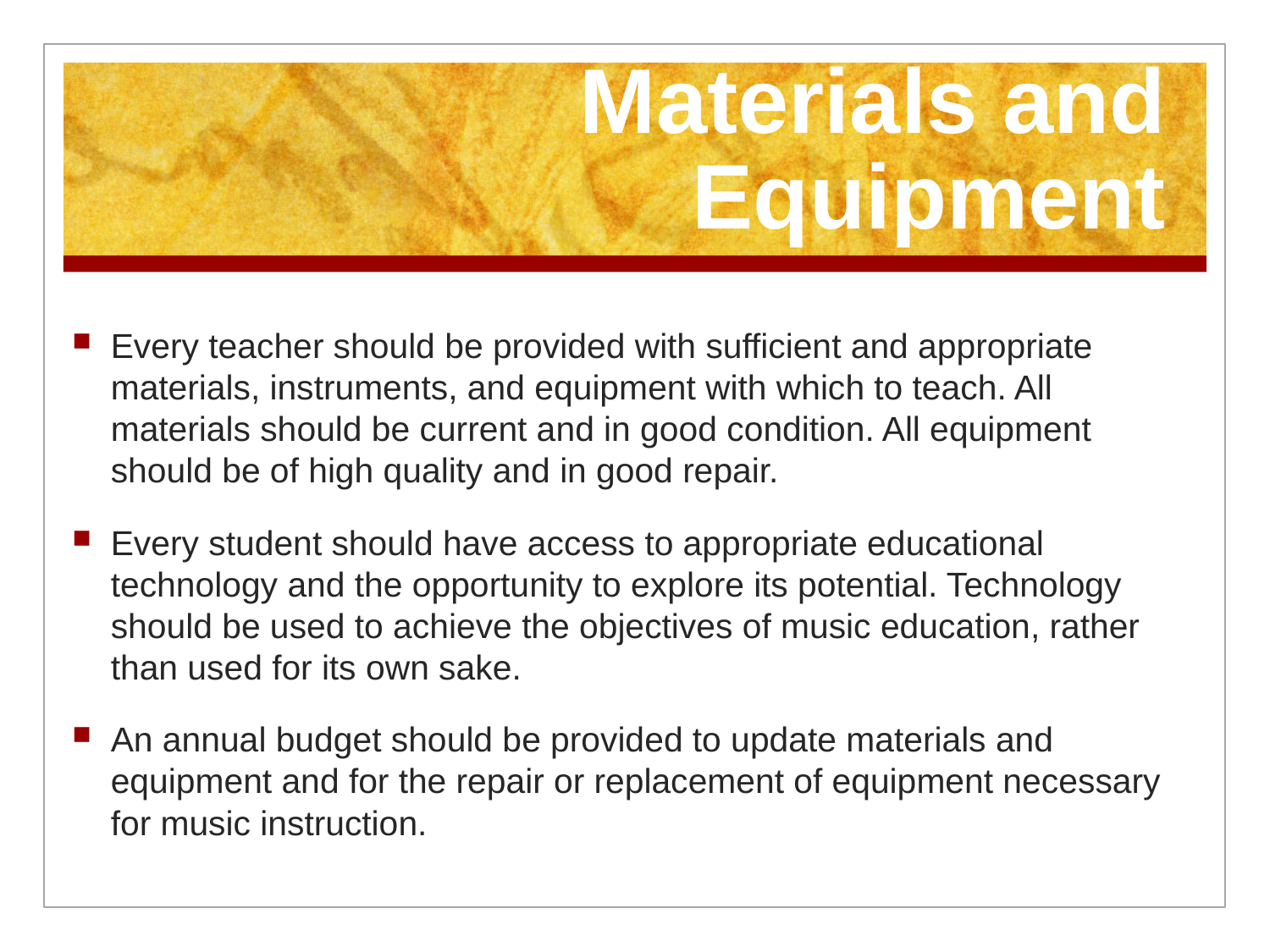

# Materials and Equipment
Every teacher should be provided with sufficient and appropriate materials, instruments, and equipment with which to teach. All materials should be current and in good condition. All equipment should be of high quality and in good repair.
Every student should have access to appropriate educational technology and the opportunity to explore its potential. Technology should be used to achieve the objectives of music education, rather than used for its own sake.
An annual budget should be provided to update materials and equipment and for the repair or replacement of equipment necessary for music instruction.